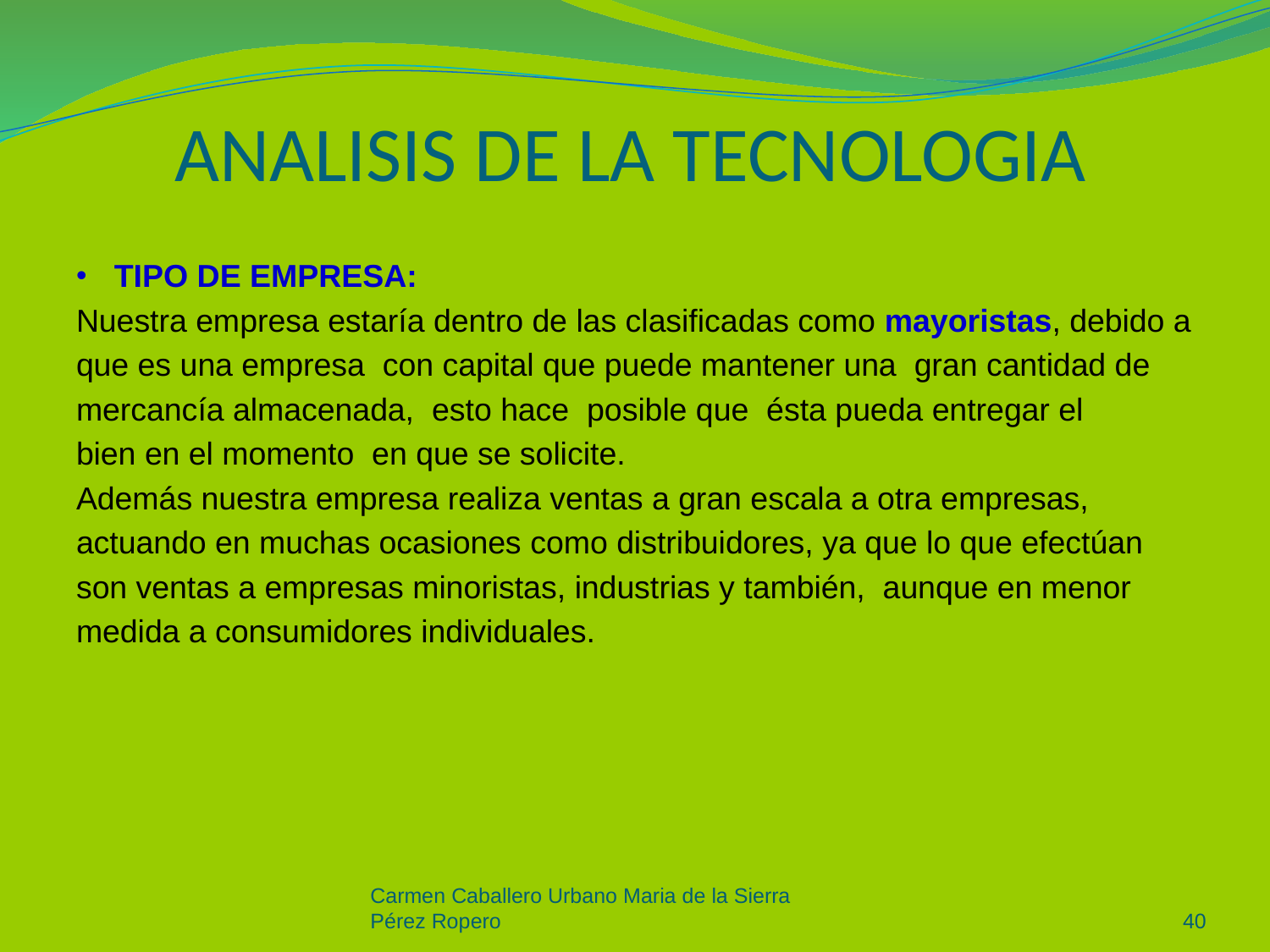

# ANALISIS DE LA TECNOLOGIA

TIPO DE EMPRESA:
Nuestra empresa estaría dentro de las clasificadas como mayoristas, debido a
que es una empresa  con capital que puede mantener una  gran cantidad de
mercancía almacenada,  esto hace  posible que  ésta pueda entregar el
bien en el momento  en que se solicite.
Además nuestra empresa realiza ventas a gran escala a otra empresas,
actuando en muchas ocasiones como distribuidores, ya que lo que efectúan
son ventas a empresas minoristas, industrias y también,  aunque en menor
medida a consumidores individuales.

Carmen Caballero Urbano Maria de la Sierra Pérez Ropero
40